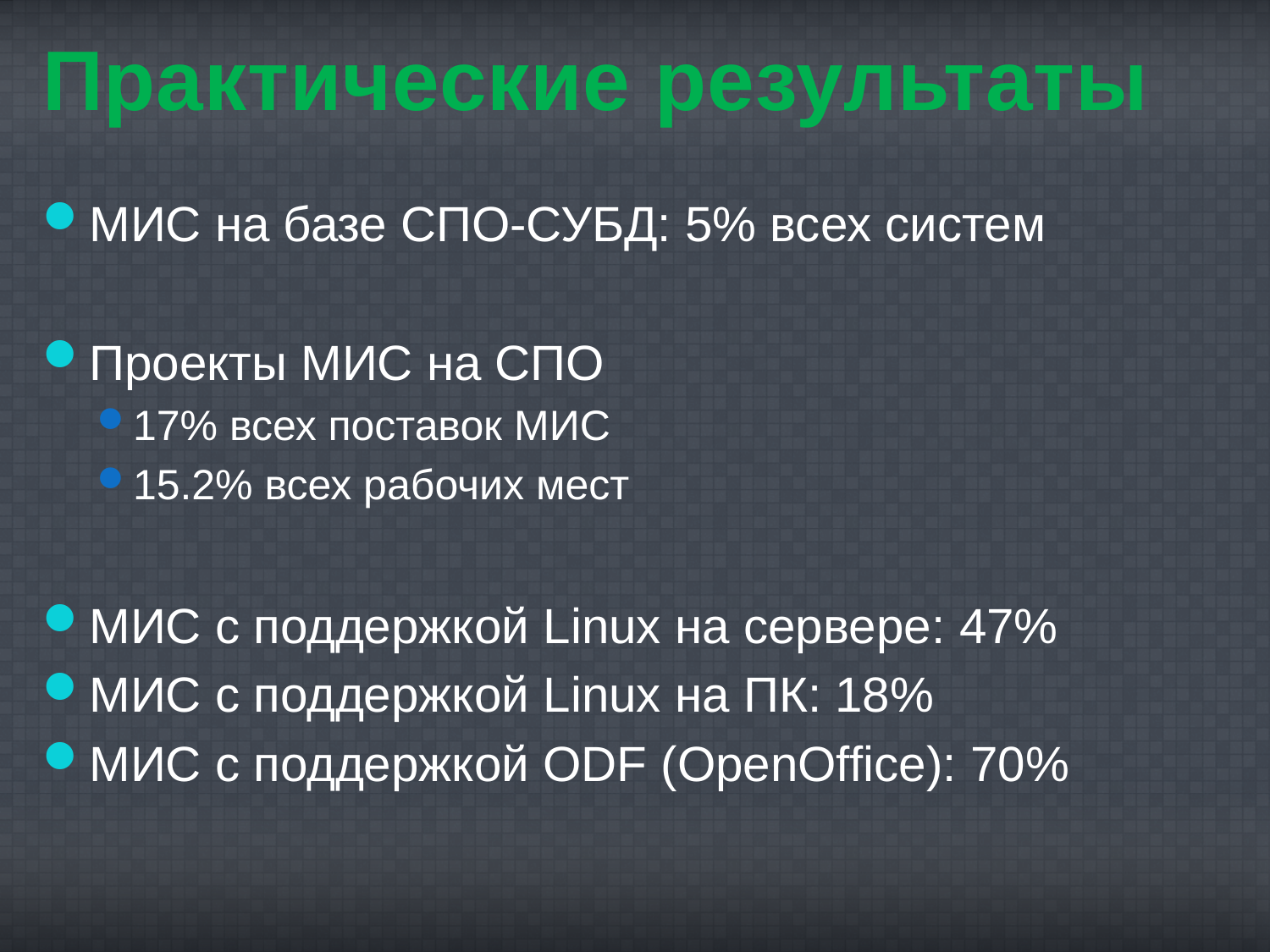

# Практические результаты
МИС на базе СПО-СУБД: 5% всех систем

Проекты МИС на СПО
17% всех поставок МИС
15.2% всех рабочих мест

МИС с поддержкой Linux на сервере: 47%
МИС с поддержкой Linux на ПК: 18%
МИС с поддержкой ODF (OpenOffice): 70%